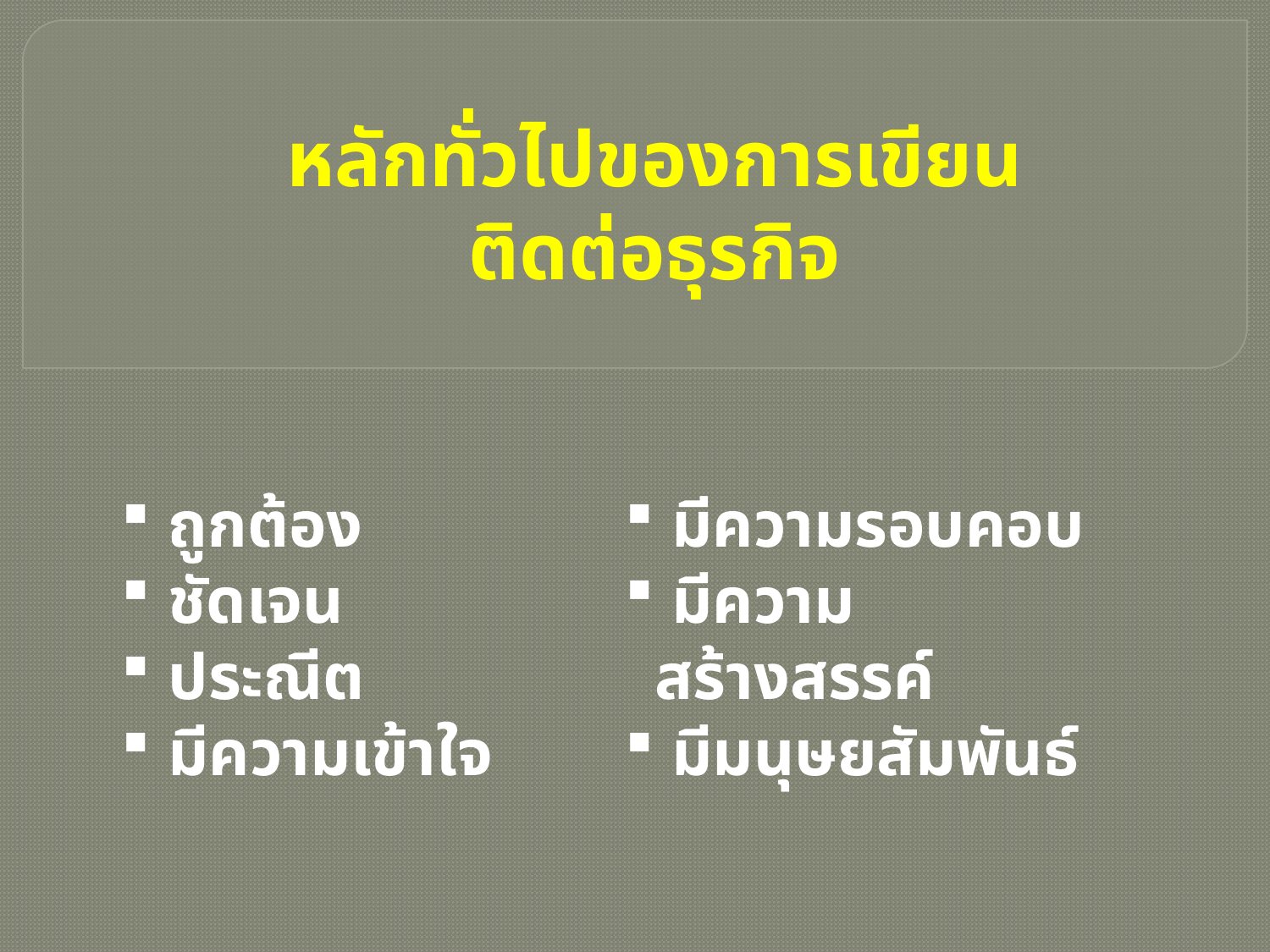

หลักทั่วไปของการเขียนติดต่อธุรกิจ
 ถูกต้อง
 ชัดเจน
 ประณีต
 มีความเข้าใจ
 มีความรอบคอบ
 มีความสร้างสรรค์
 มีมนุษยสัมพันธ์